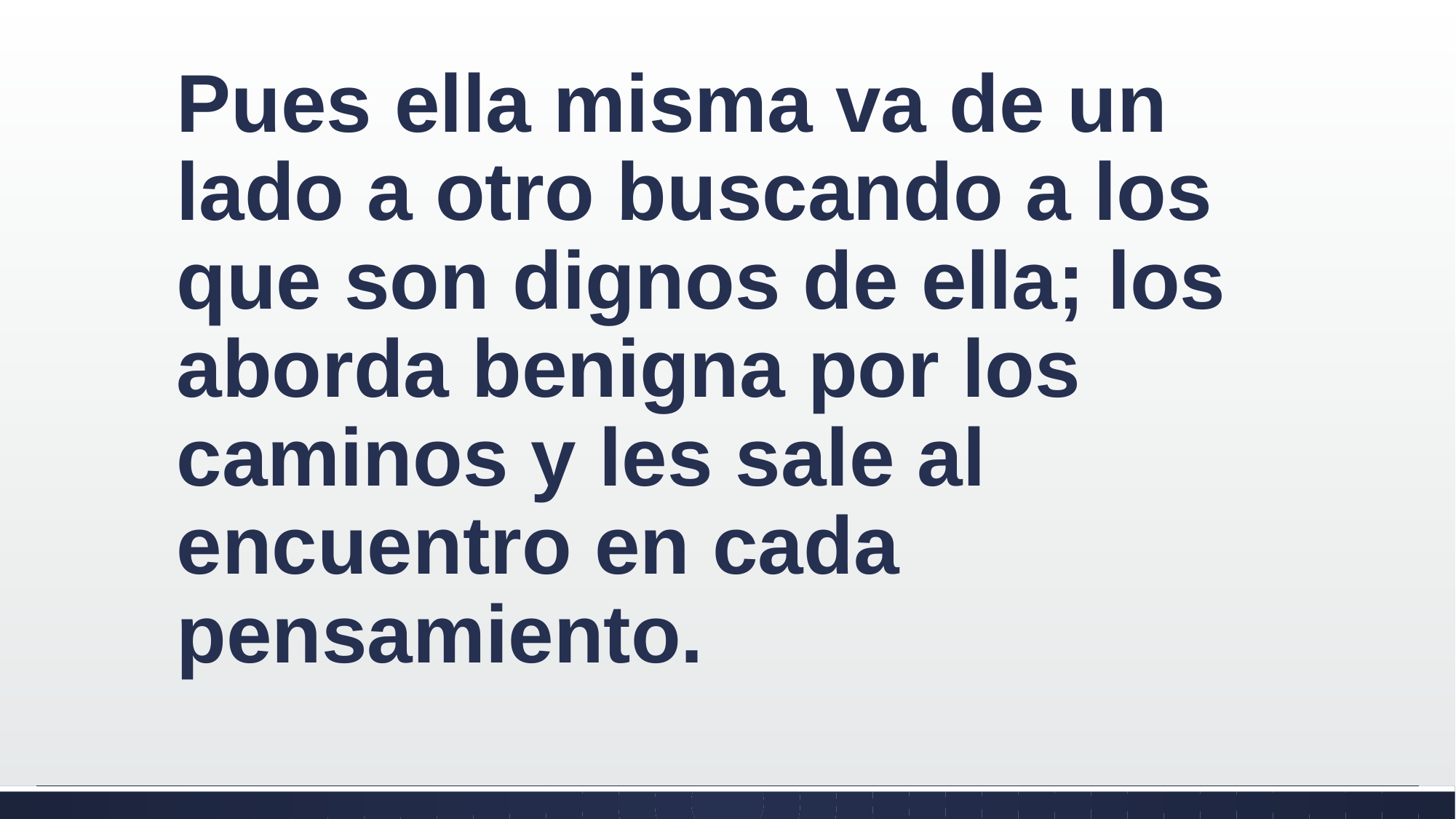

#
Pues ella misma va de un lado a otro buscando a los que son dignos de ella; los aborda benigna por los caminos y les sale al encuentro en cada pensamiento.